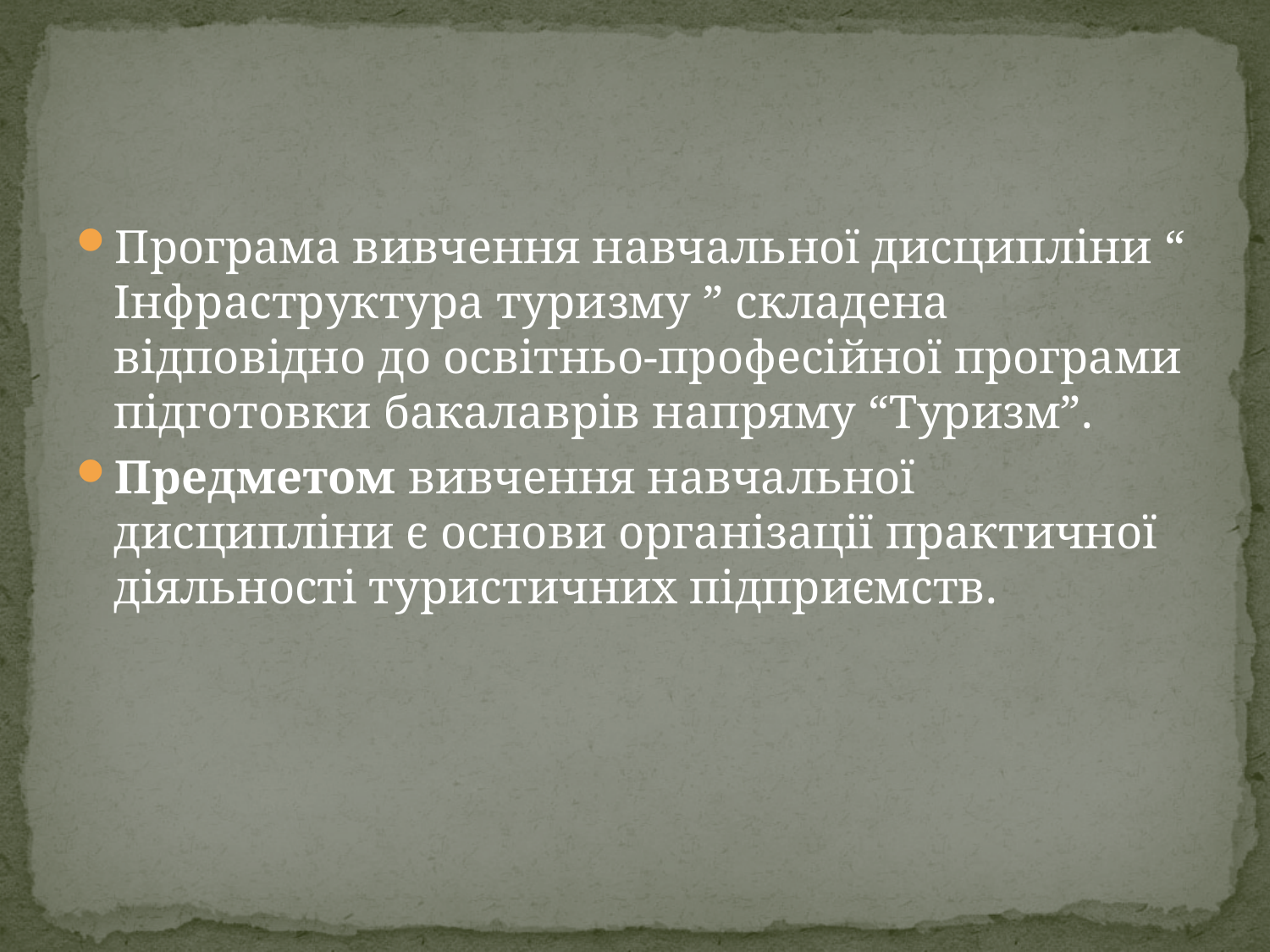

#
Програма вивчення навчальної дисципліни “ Інфраструктура туризму ” складена відповідно до освітньо-професійної програми підготовки бакалаврів напряму “Туризм”.
Предметом вивчення навчальної дисципліни є основи організації практичної діяльності туристичних підприємств.